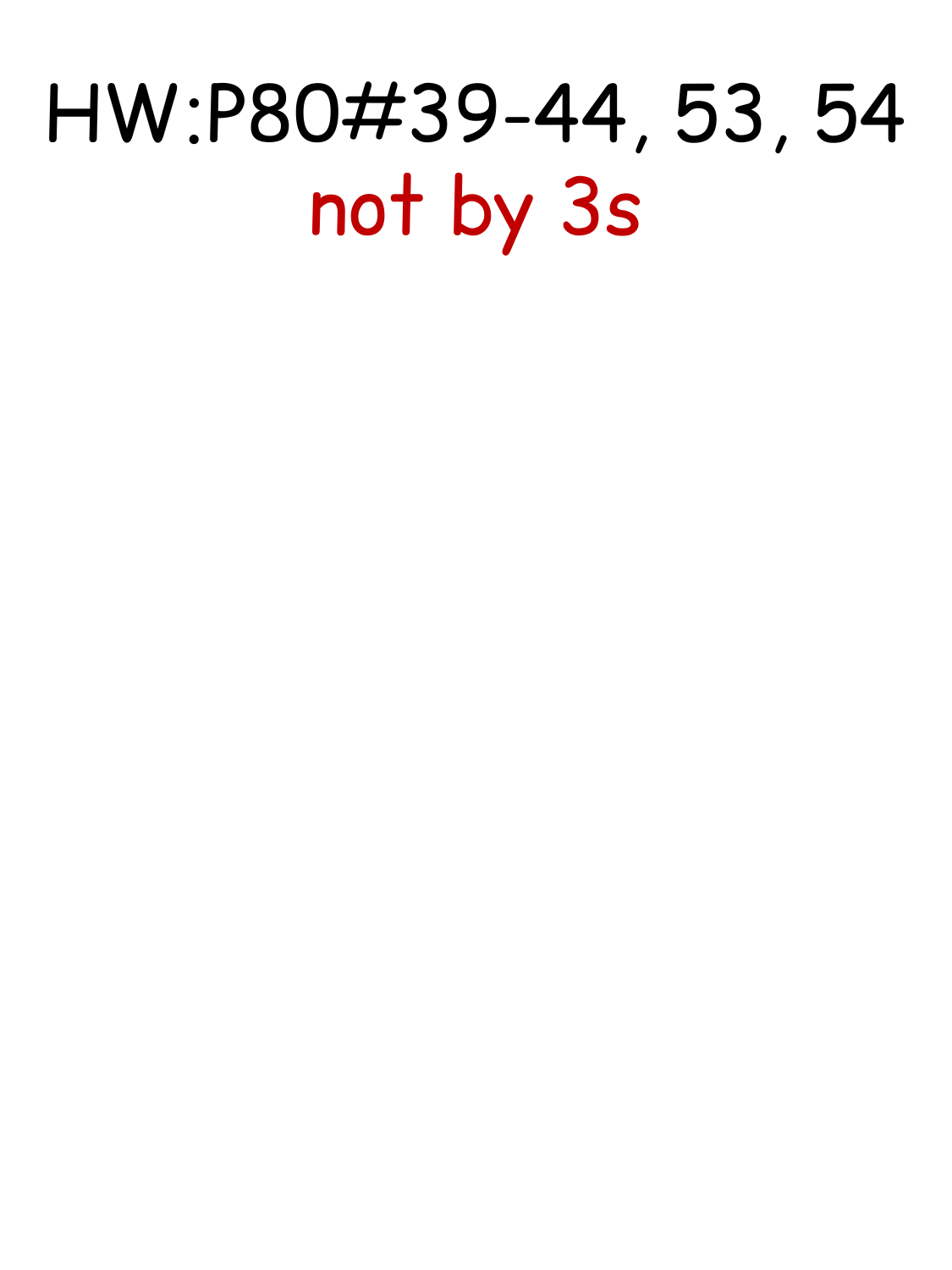

# HW:P80#39-44, 53, 54 not by 3s